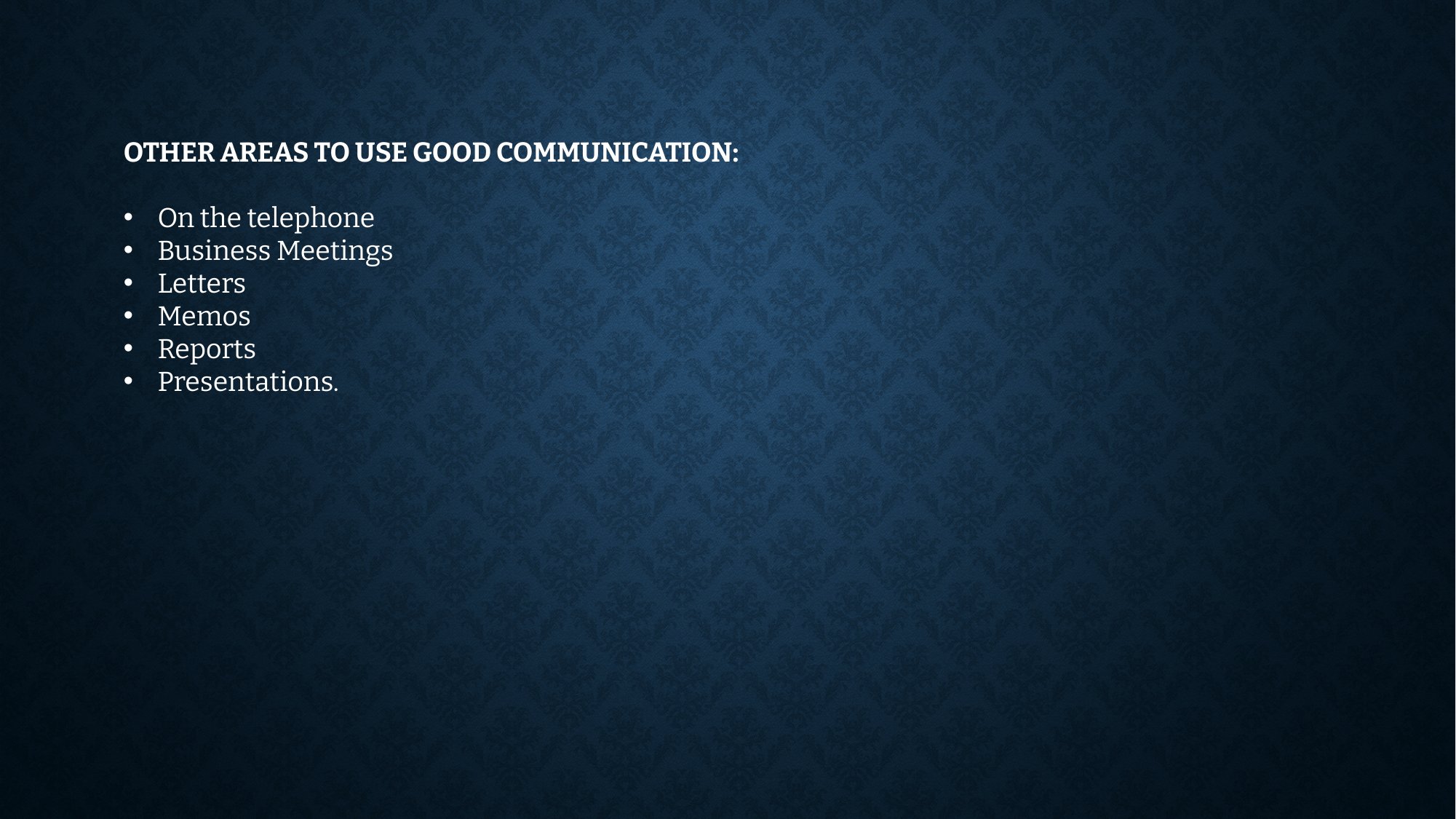

OTHER AREAS TO USE GOOD COMMUNICATION:

On the telephone
Business Meetings
Letters
Memos
Reports
Presentations.